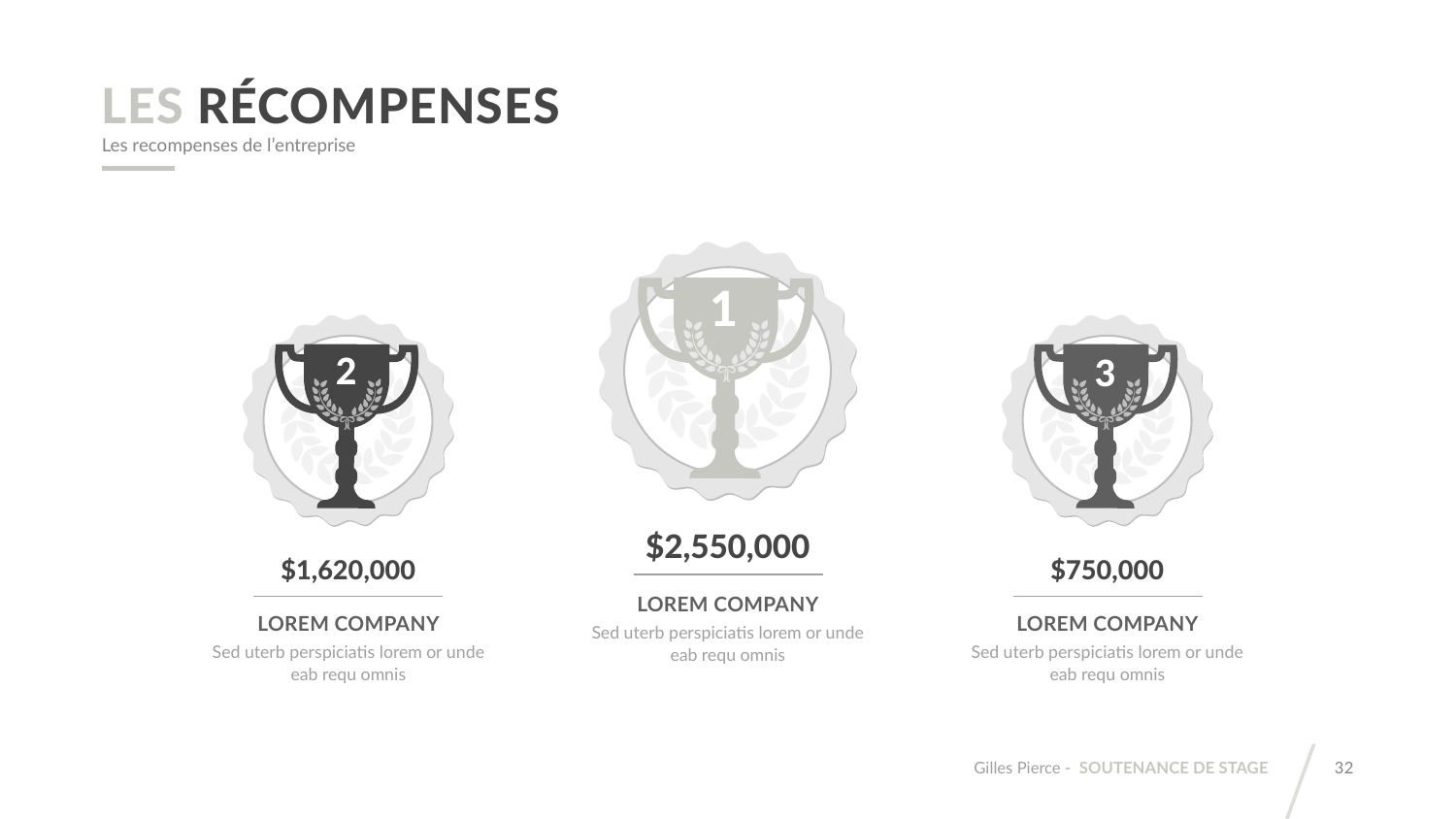

Les récompenses
Les recompenses de l’entreprise

1

2

3
$2,550,000
$1,620,000
$750,000
Lorem Company
Sed uterb perspiciatis lorem or unde eab requ omnis
Lorem Company
Sed uterb perspiciatis lorem or unde eab requ omnis
Lorem Company
Sed uterb perspiciatis lorem or unde eab requ omnis